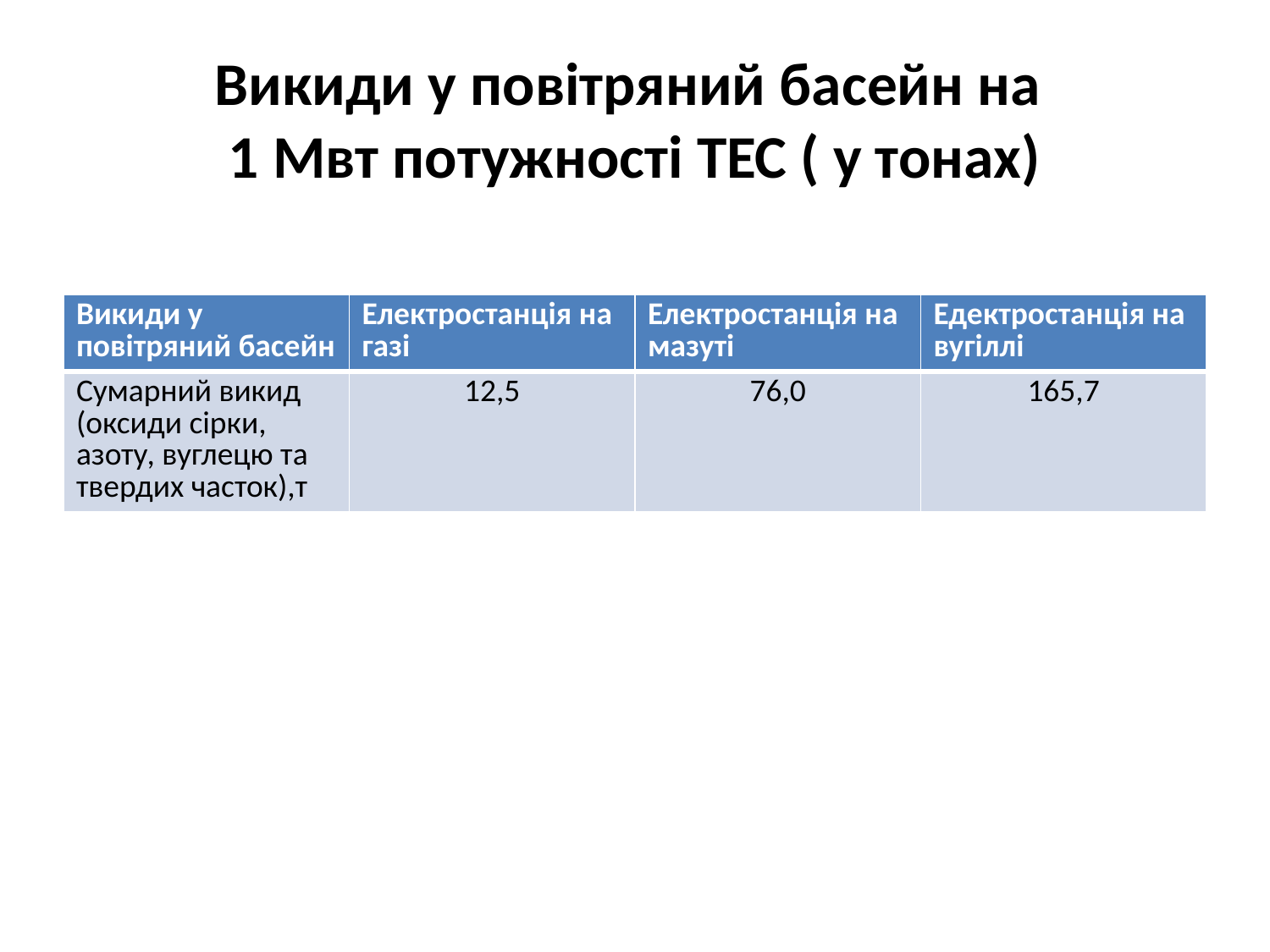

# Викиди у повітряний басейн на 1 Мвт потужності ТЕС ( у тонах)
| Викиди у повітряний басейн | Електростанція на газі | Електростанція на мазуті | Едектростанція на вугіллі |
| --- | --- | --- | --- |
| Сумарний викид (оксиди сірки, азоту, вуглецю та твердих часток),т | 12,5 | 76,0 | 165,7 |